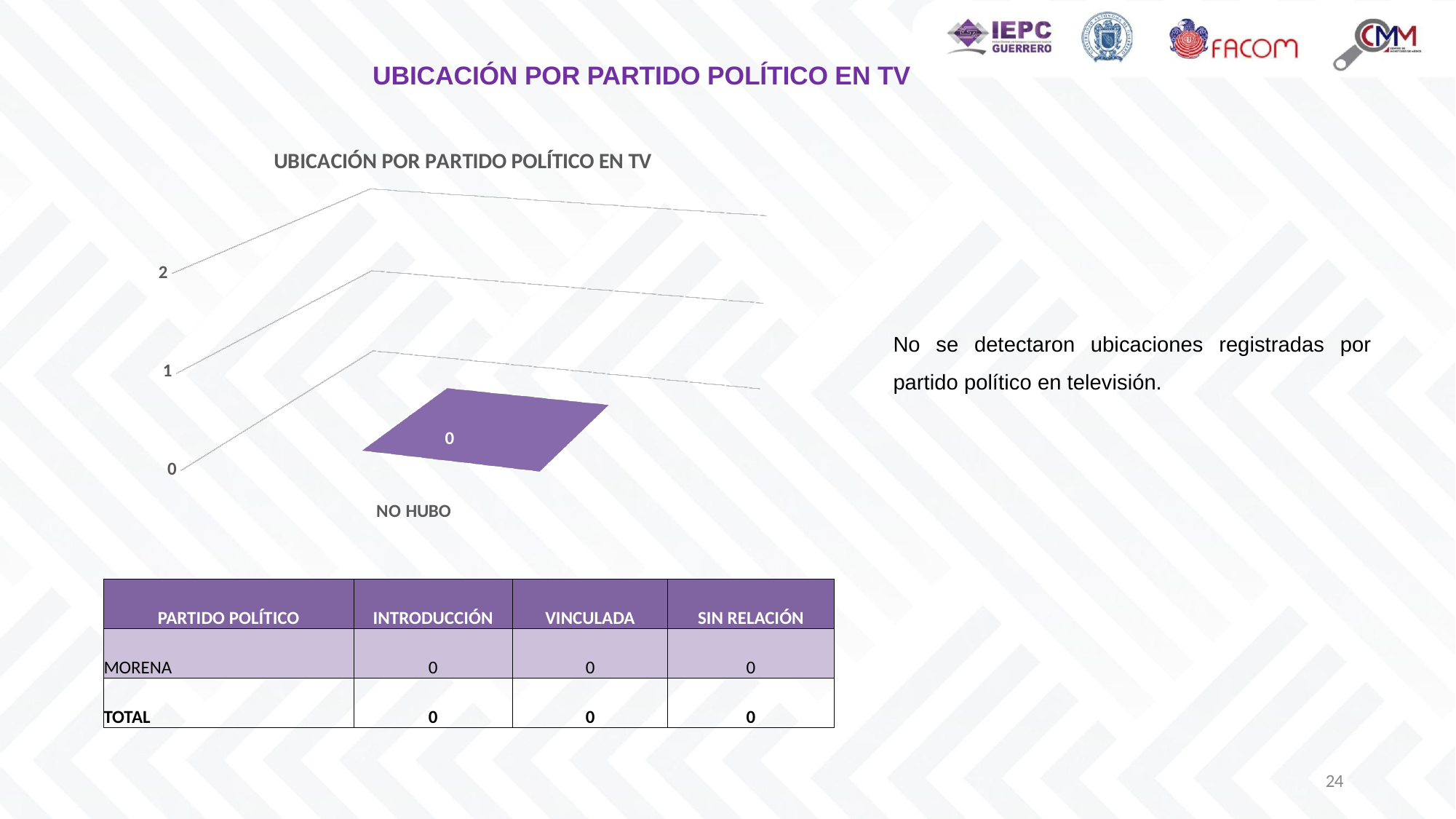

UBICACIÓN POR PARTIDO POLÍTICO EN TV

[unsupported chart]

No se detectaron ubicaciones registradas por partido político en televisión.

| PARTIDO POLÍTICO | INTRODUCCIÓN | VINCULADA | SIN RELACIÓN |
| --- | --- | --- | --- |
| MORENA | 0 | 0 | 0 |
| TOTAL | 0 | 0 | 0 |
24